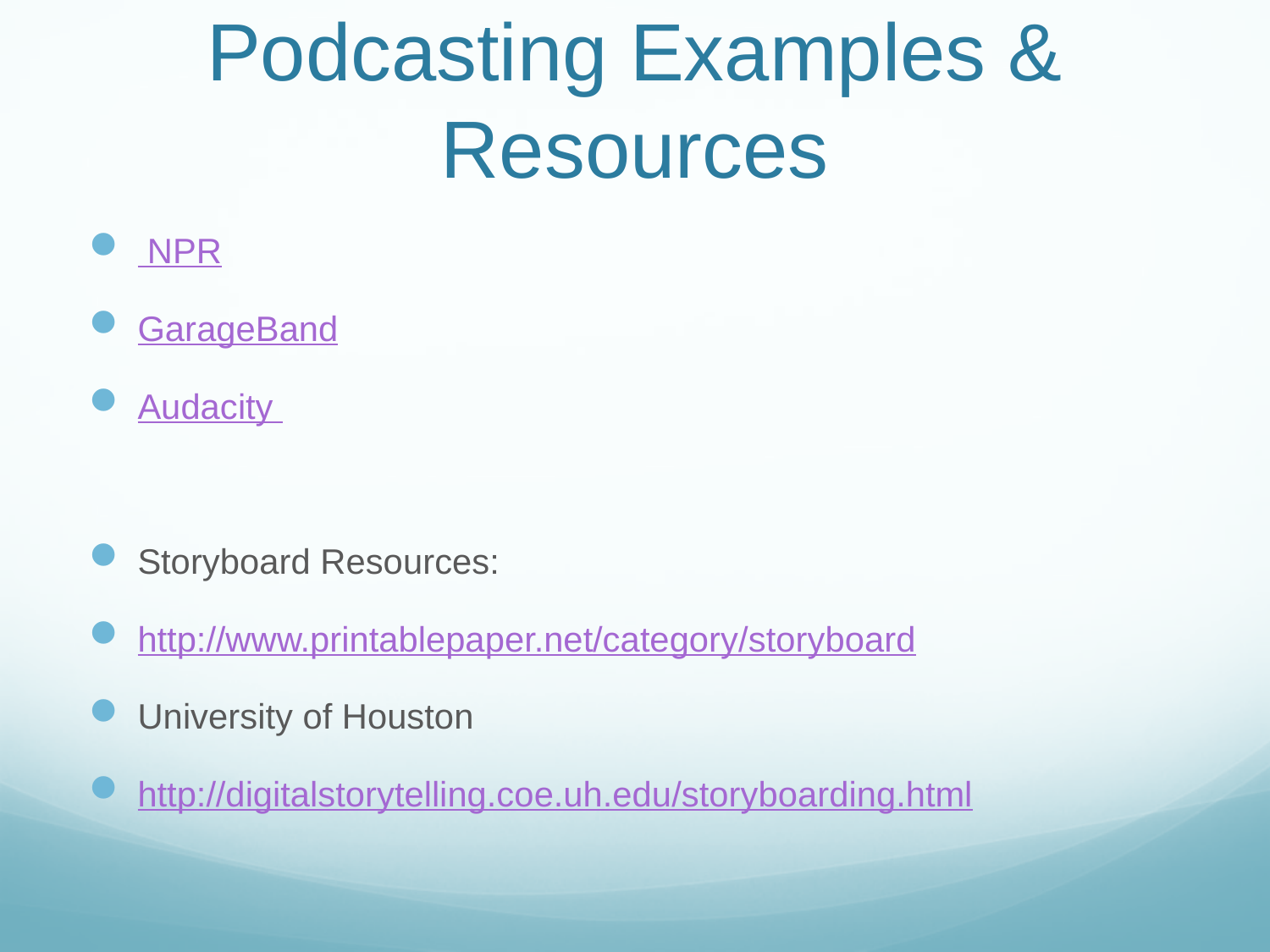

# Podcasting Examples & Resources
 NPR
GarageBand
Audacity

Storyboard Resources:
http://www.printablepaper.net/category/storyboard
University of Houston
http://digitalstorytelling.coe.uh.edu/storyboarding.html